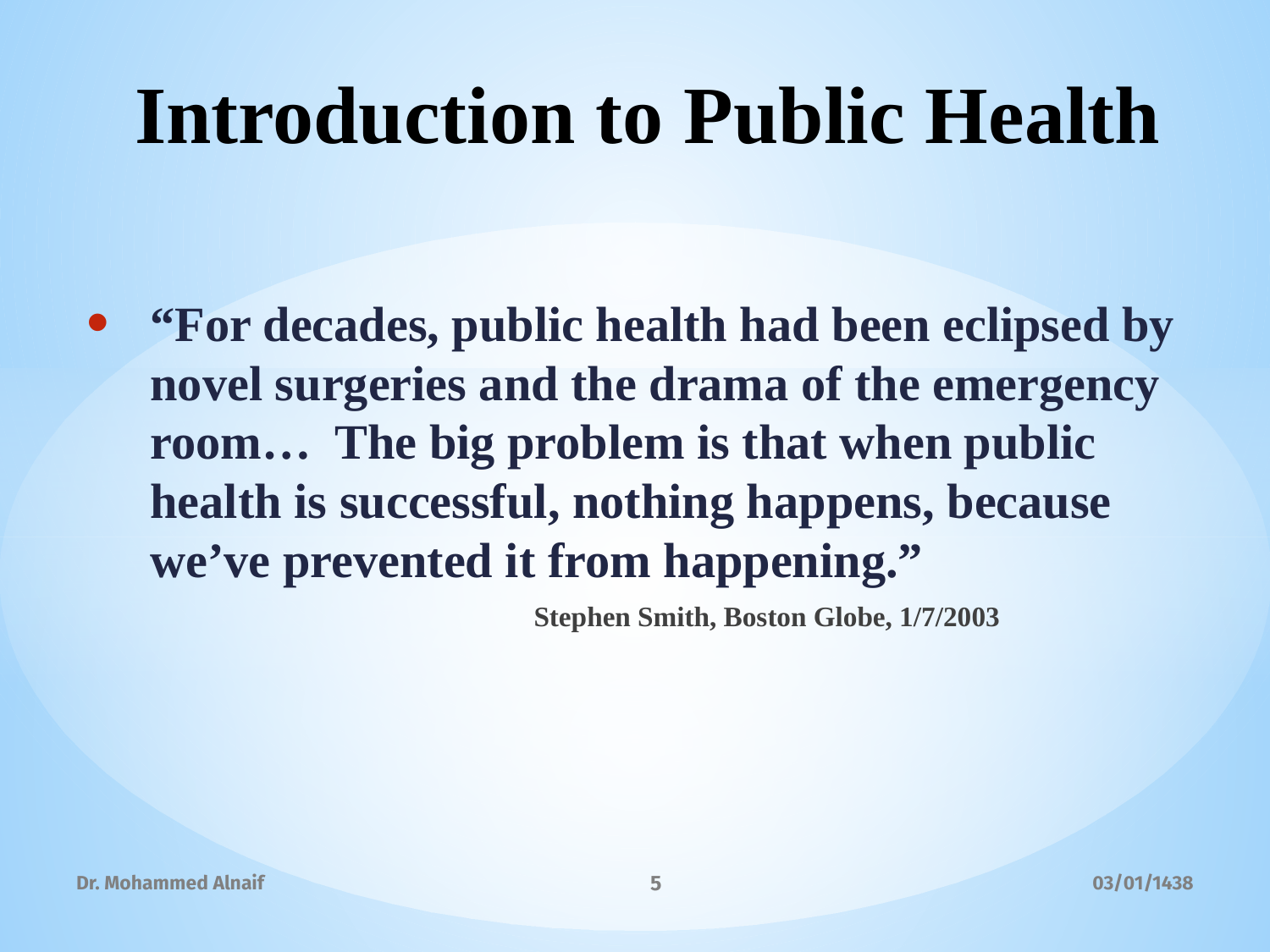

# Introduction to Public Health
“For decades, public health had been eclipsed by novel surgeries and the drama of the emergency room…  The big problem is that when public health is successful, nothing happens, because we’ve prevented it from happening.”
Stephen Smith, Boston Globe, 1/7/2003
Dr. Mohammed Alnaif
5
03/01/1438